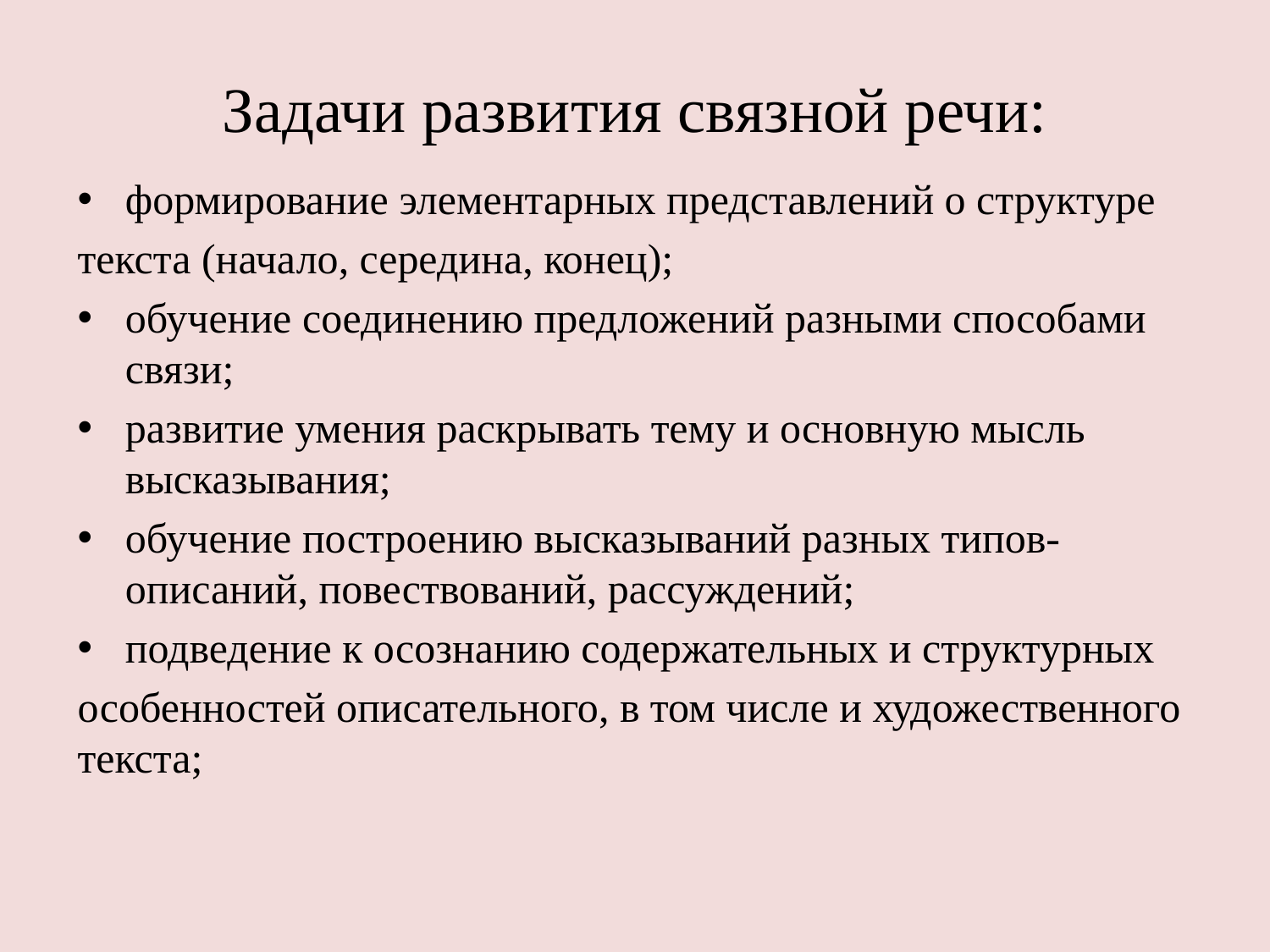

# Задачи развития связной речи:
формирование элементарных представлений о структуре
текста (начало, середина, конец);
обучение соединению предложений разными способами связи;
развитие умения раскрывать тему и основную мысль высказывания;
обучение построению высказываний разных типов- описаний, повествований, рассуждений;
подведение к осознанию содержательных и структурных
особенностей описательного, в том числе и художественного текста;